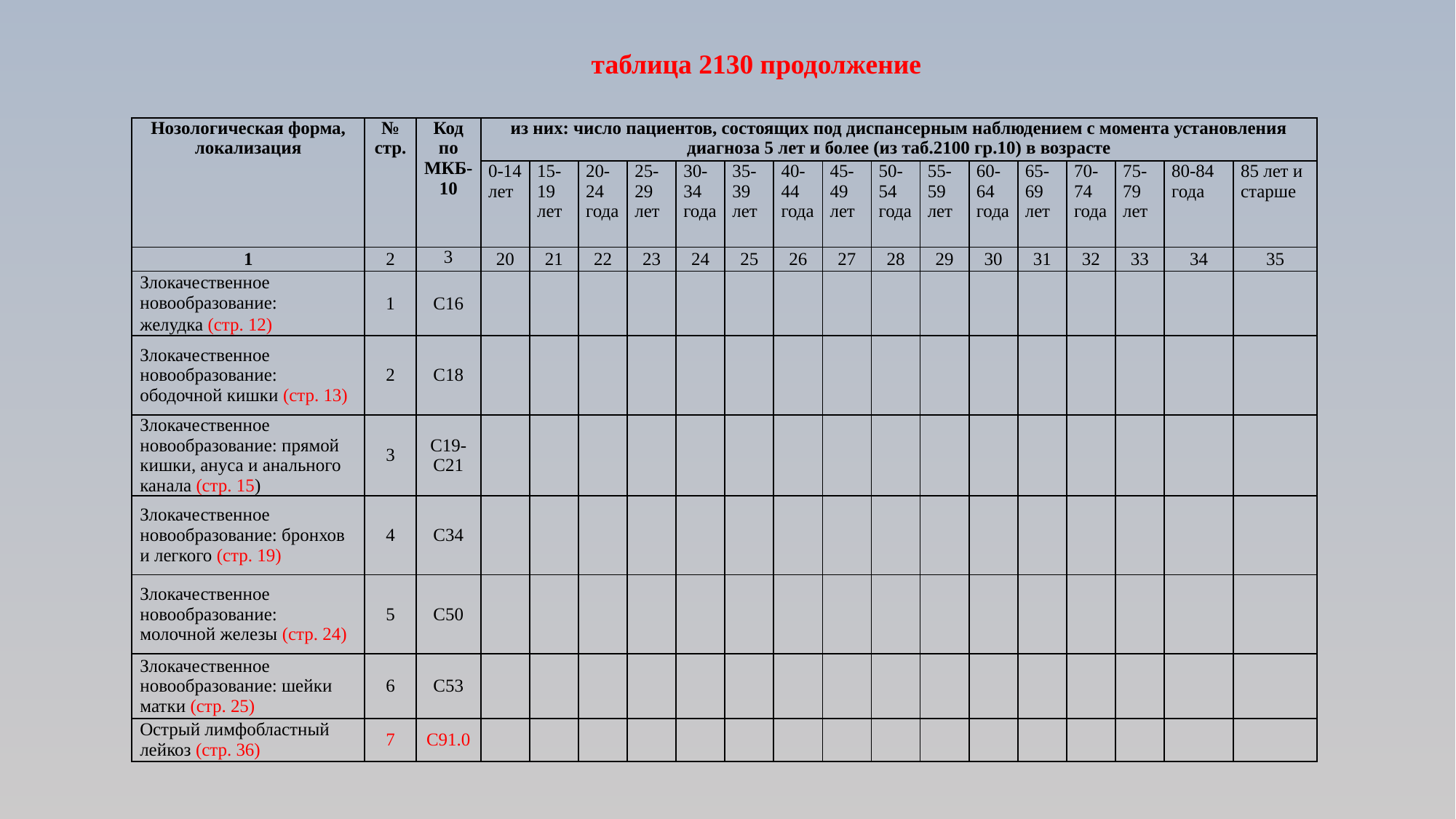

# таблица 2130 продолжение
| Нозологическая форма, локализация | № стр. | Код по МКБ-10 | из них: число пациентов, состоящих под диспансерным наблюдением с момента установления диагноза 5 лет и более (из таб.2100 гр.10) в возрасте |  |  |  |  |  |  |  |  |  |  |  |  |  |  |  |
| --- | --- | --- | --- | --- | --- | --- | --- | --- | --- | --- | --- | --- | --- | --- | --- | --- | --- | --- |
|  |  |  | 0-14 лет | 15-19 лет | 20-24 года | 25-29 лет | 30-34 года | 35-39 лет | 40-44 года | 45-49 лет | 50-54 года | 55-59 лет | 60-64 года | 65-69 лет | 70-74 года | 75-79 лет | 80-84 года | 85 лет и старше |
| 1 | 2 | 3 | 20 | 21 | 22 | 23 | 24 | 25 | 26 | 27 | 28 | 29 | 30 | 31 | 32 | 33 | 34 | 35 |
| Злокачественное новообразование: желудка (стр. 12) | 1 | С16 |  |  |  |  |  |  |  |  |  |  |  |  |  |  |  |  |
| Злокачественное новообразование: ободочной кишки (стр. 13) | 2 | С18 |  |  |  |  |  |  |  |  |  |  |  |  |  |  |  |  |
| Злокачественное новообразование: прямой кишки, ануса и анального канала (стр. 15) | 3 | С19-С21 |  |  |  |  |  |  |  |  |  |  |  |  |  |  |  |  |
| Злокачественное новообразование: бронхов и легкого (стр. 19) | 4 | С34 |  |  |  |  |  |  |  |  |  |  |  |  |  |  |  |  |
| Злокачественное новообразование: молочной железы (стр. 24) | 5 | С50 |  |  |  |  |  |  |  |  |  |  |  |  |  |  |  |  |
| Злокачественное новообразование: шейки матки (стр. 25) | 6 | С53 |  |  |  |  |  |  |  |  |  |  |  |  |  |  |  |  |
| Острый лимфобластный лейкоз (стр. 36) | 7 | С91.0 |  |  |  |  |  |  |  |  |  |  |  |  |  |  |  |  |